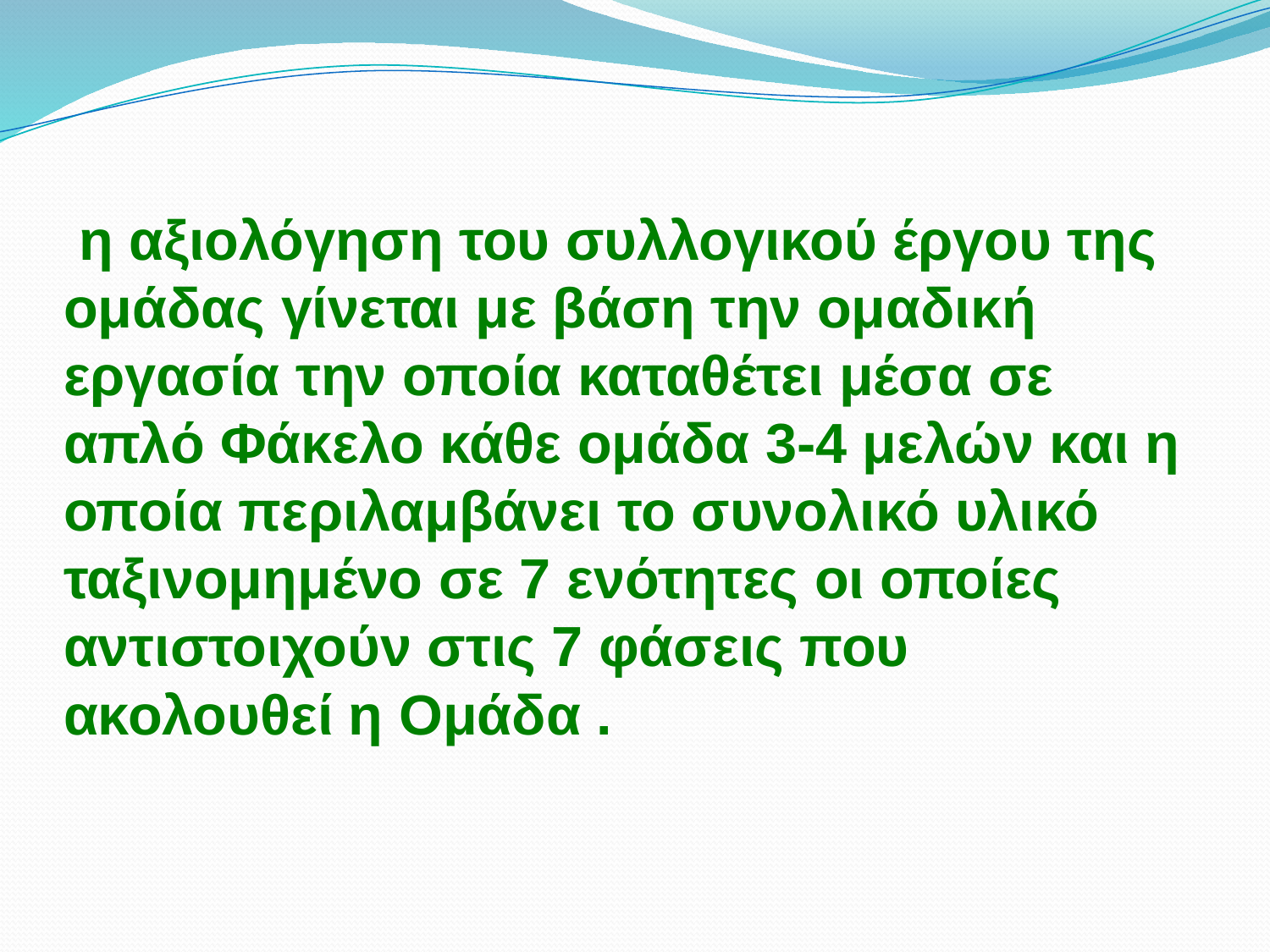

# η αξιολόγηση του συλλογικού έργου της ομάδας γίνεται με βάση την ομαδική εργασία την οποία καταθέτει μέσα σε απλό Φάκελο κάθε ομάδα 3-4 μελών και η οποία περιλαμβάνει το συνολικό υλικό ταξινομημένο σε 7 ενότητες οι οποίες αντιστοιχούν στις 7 φάσεις που ακολουθεί η Ομάδα .